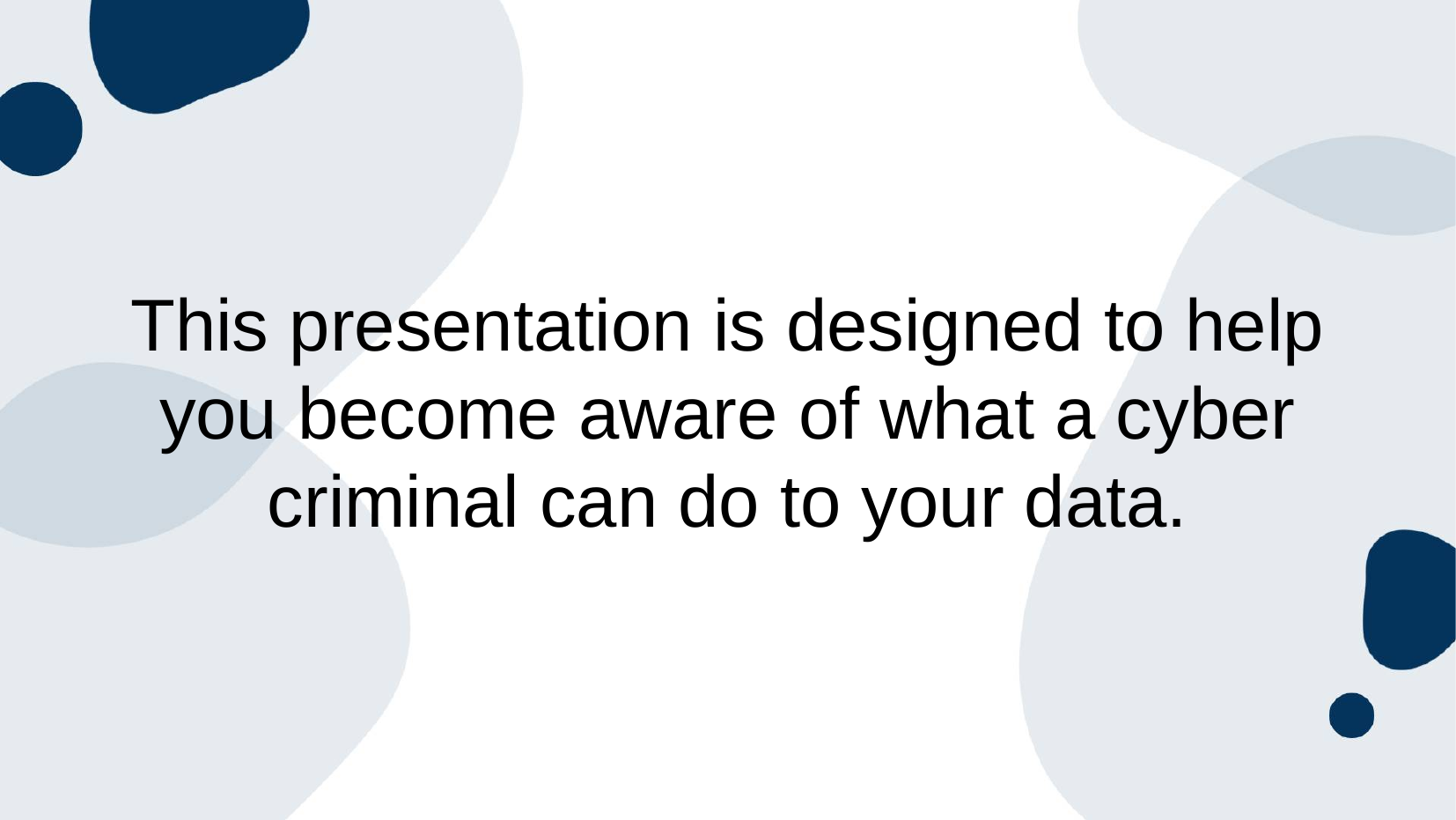

# This presentation is designed to help you become aware of what a cyber criminal can do to your data.